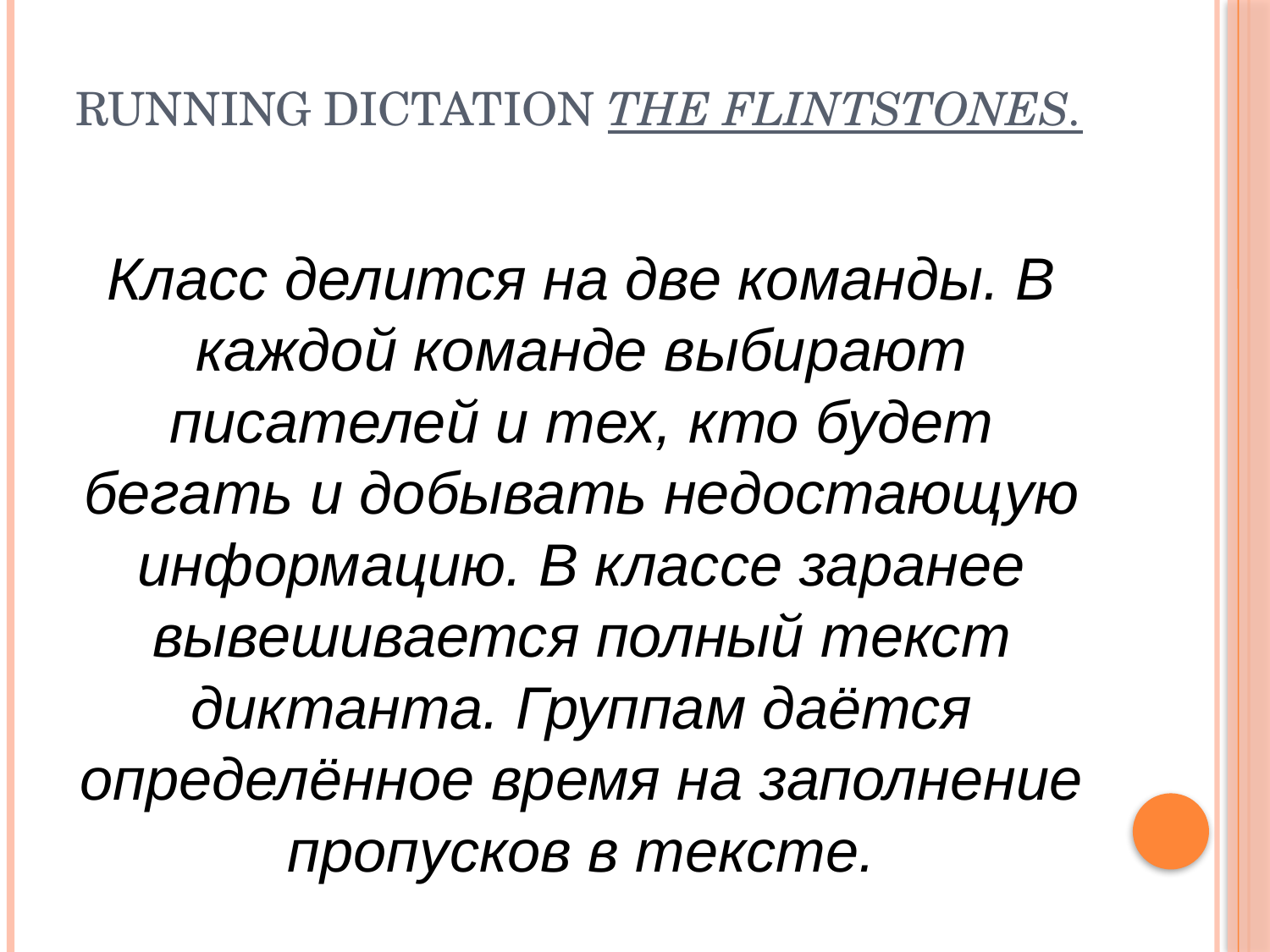

# Running dictation The Flintstones.

Класс делится на две команды. В каждой команде выбирают писателей и тех, кто будет бегать и добывать недостающую информацию. В классе заранее вывешивается полный текст диктанта. Группам даётся определённое время на заполнение пропусков в тексте.